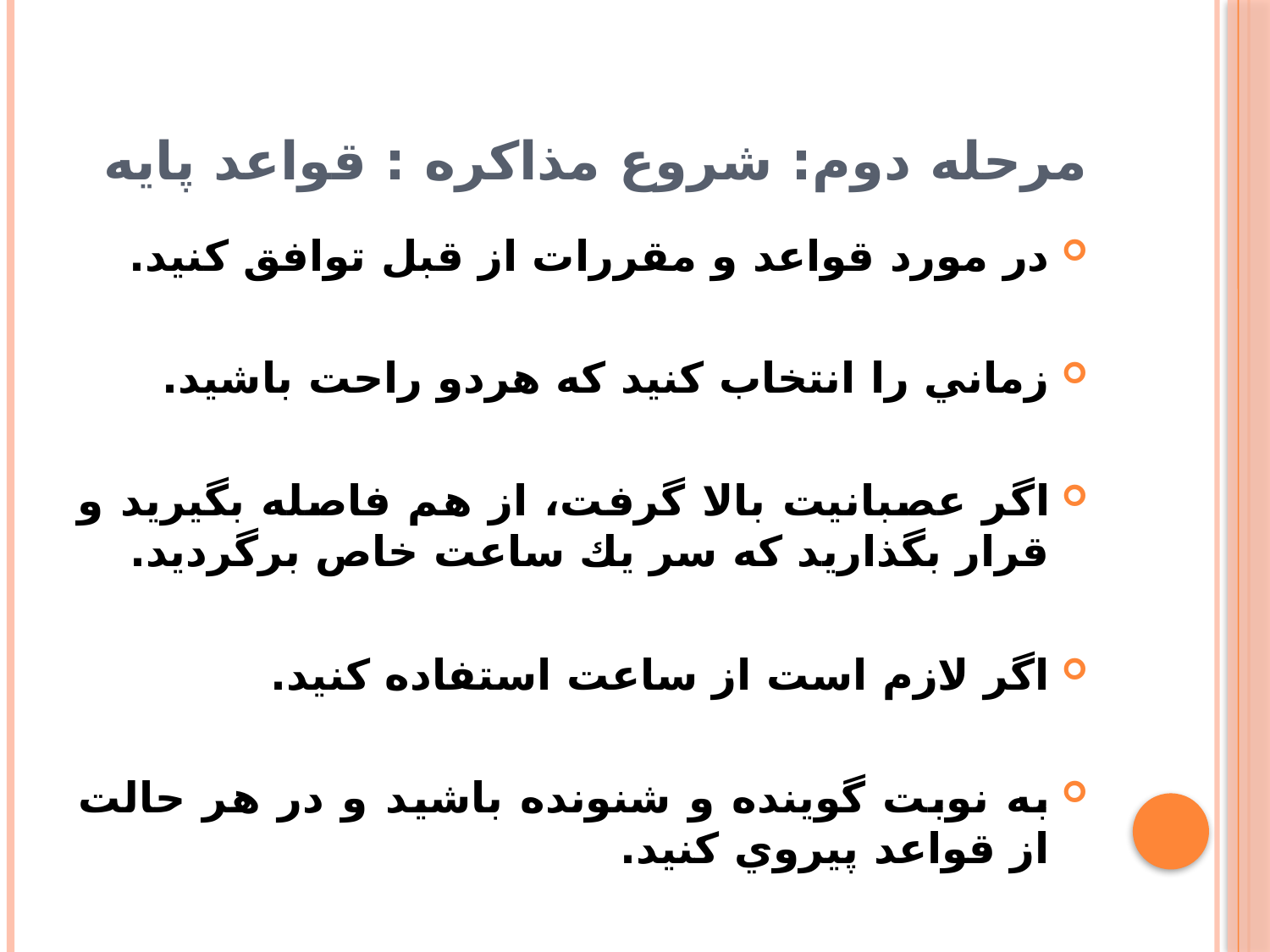

# مرحله دوم: شروع مذاکره : قواعد پایه
در مورد قواعد و مقررات از قبل توافق كنيد.

زماني را انتخاب كنيد كه هردو راحت باشيد.

اگر عصبانيت بالا گرفت، از هم فاصله بگيريد و قرار بگذاريد كه سر يك ساعت خاص برگرديد.

اگر لازم است از ساعت استفاده كنيد.

به نوبت گوينده و شنونده باشيد و در هر حالت از قواعد پيروي كنيد.